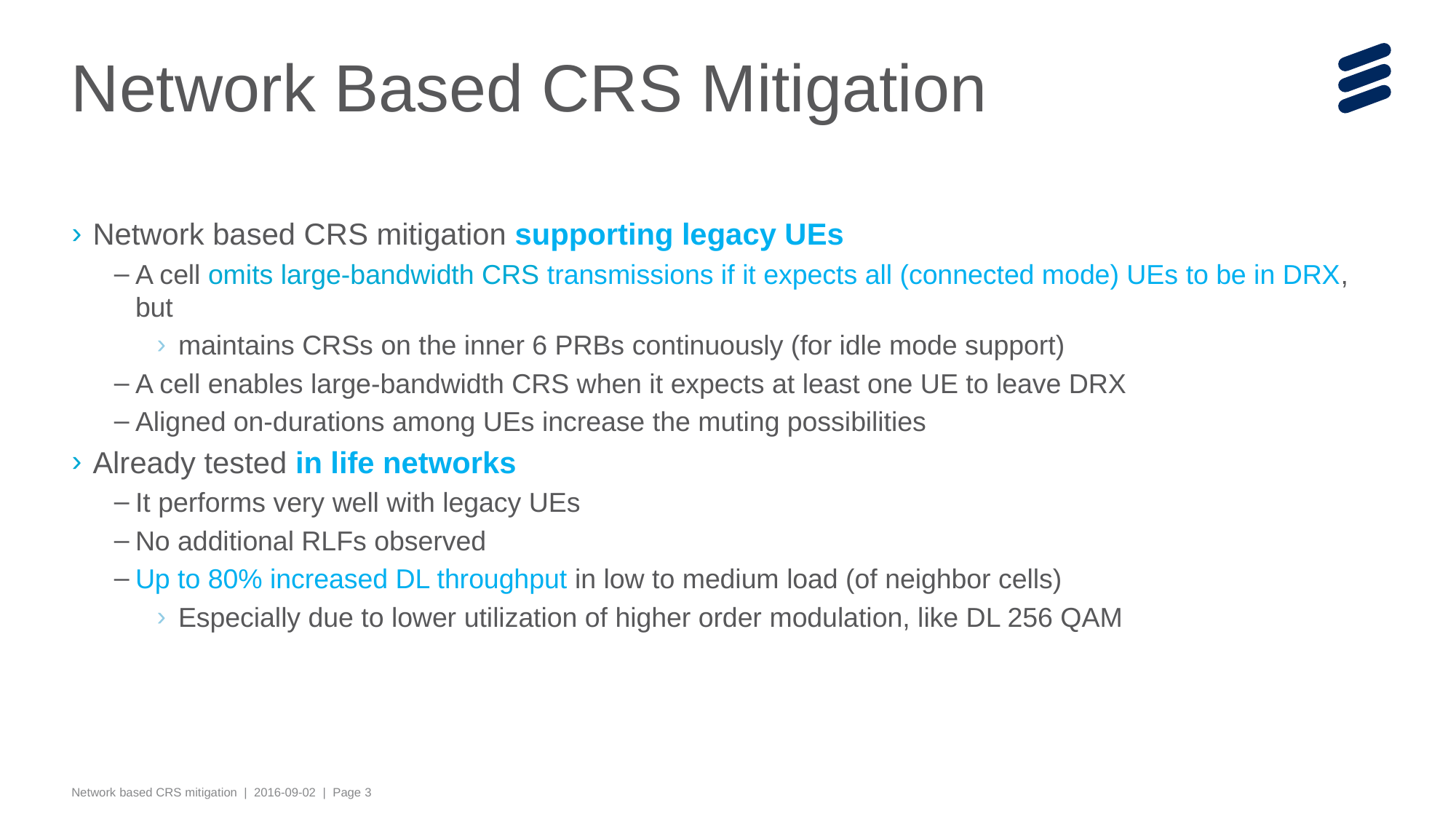

# Network Based CRS Mitigation
Network based CRS mitigation supporting legacy UEs
A cell omits large-bandwidth CRS transmissions if it expects all (connected mode) UEs to be in DRX, but
maintains CRSs on the inner 6 PRBs continuously (for idle mode support)
A cell enables large-bandwidth CRS when it expects at least one UE to leave DRX
Aligned on-durations among UEs increase the muting possibilities
Already tested in life networks
It performs very well with legacy UEs
No additional RLFs observed
Up to 80% increased DL throughput in low to medium load (of neighbor cells)
Especially due to lower utilization of higher order modulation, like DL 256 QAM